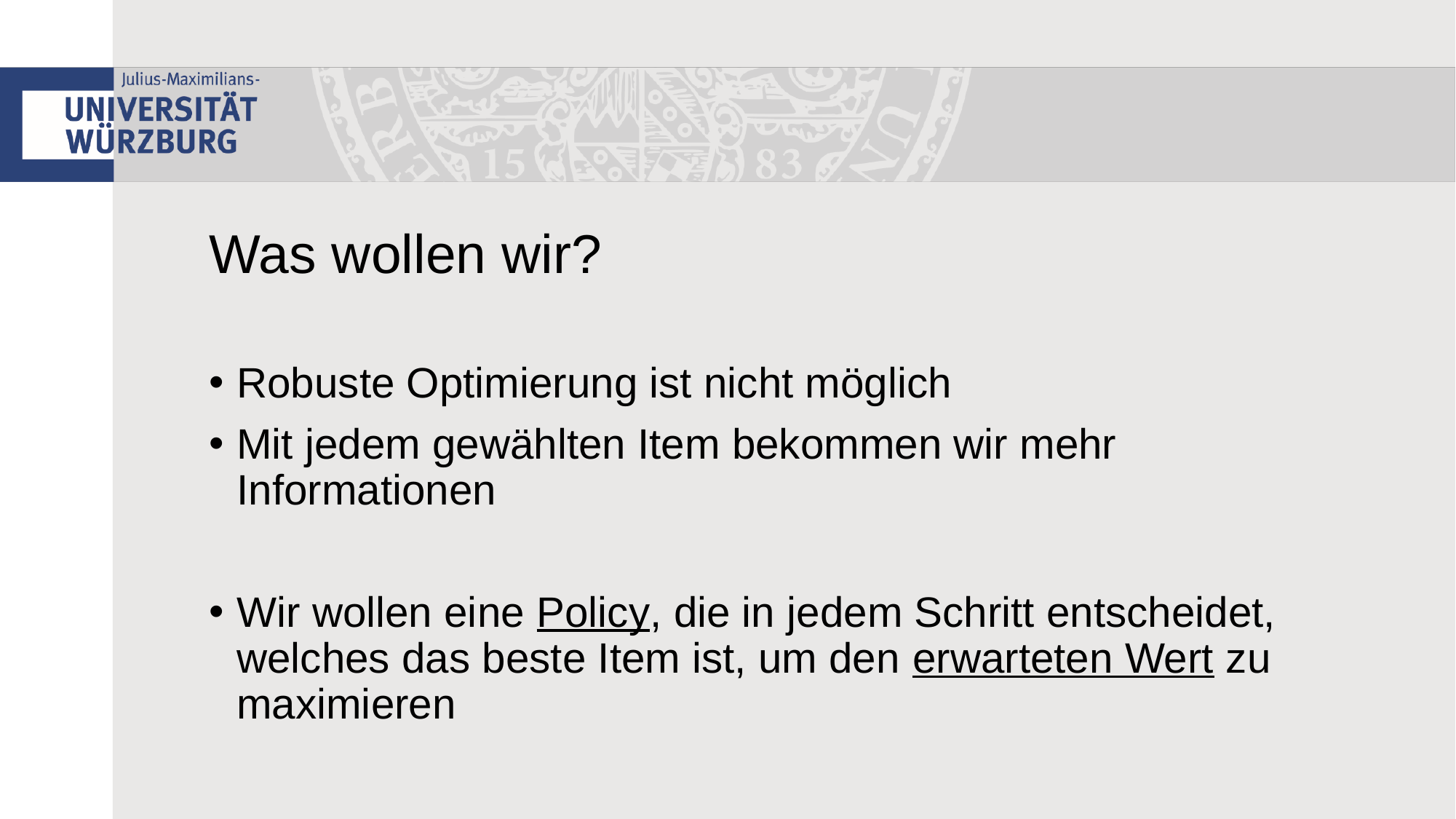

# Was wollen wir?
Robuste Optimierung ist nicht möglich
Mit jedem gewählten Item bekommen wir mehr Informationen

Wir wollen eine Policy, die in jedem Schritt entscheidet, welches das beste Item ist, um den erwarteten Wert zu maximieren